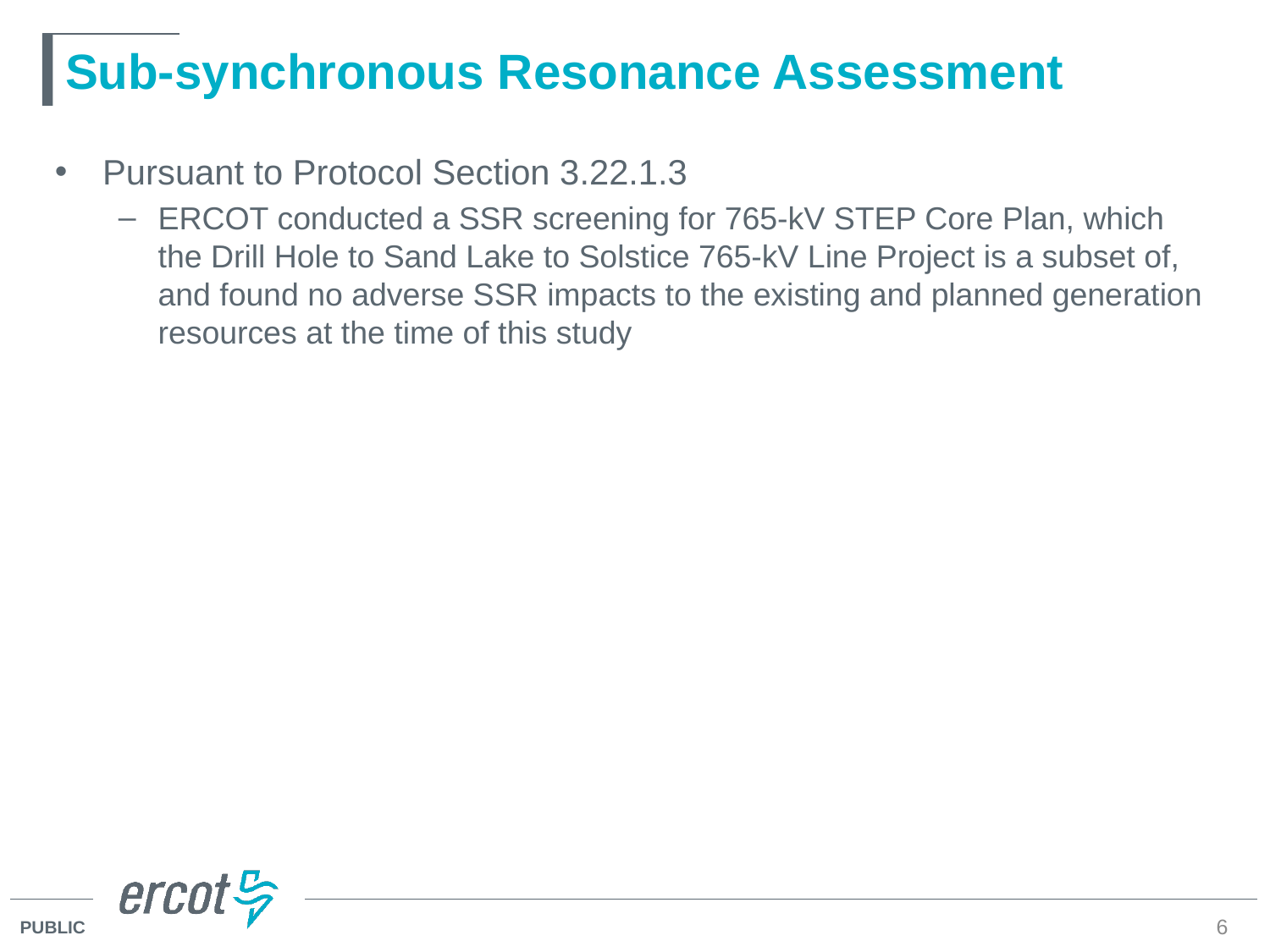

# Sub-synchronous Resonance Assessment
Pursuant to Protocol Section 3.22.1.3
ERCOT conducted a SSR screening for 765-kV STEP Core Plan, which the Drill Hole to Sand Lake to Solstice 765-kV Line Project is a subset of, and found no adverse SSR impacts to the existing and planned generation resources at the time of this study
6